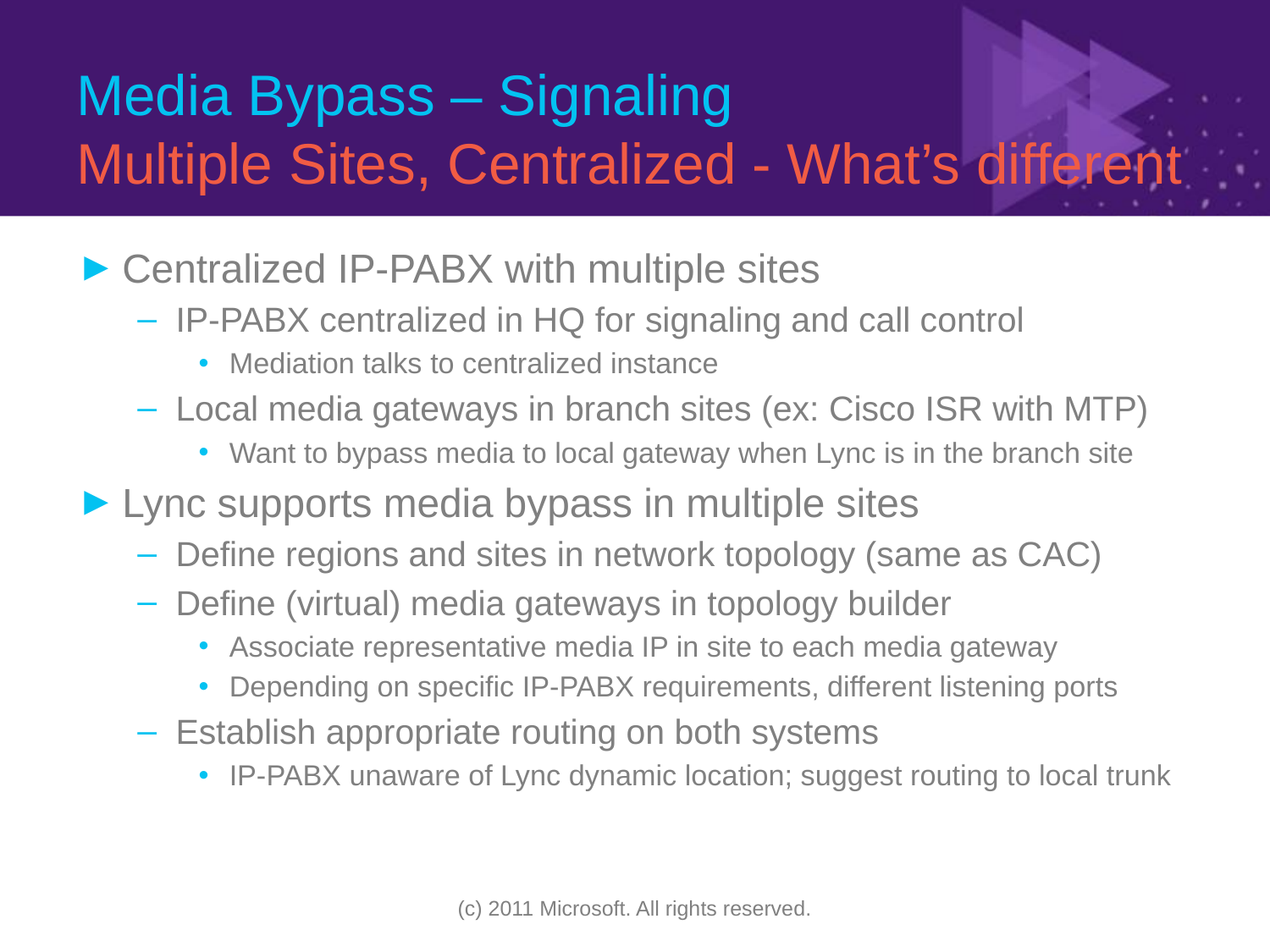

# Media Bypass – Signaling Multiple Sites, Centralized - What’s different
Centralized IP-PABX with multiple sites
IP-PABX centralized in HQ for signaling and call control
Mediation talks to centralized instance
Local media gateways in branch sites (ex: Cisco ISR with MTP)
Want to bypass media to local gateway when Lync is in the branch site
Lync supports media bypass in multiple sites
Define regions and sites in network topology (same as CAC)
Define (virtual) media gateways in topology builder
Associate representative media IP in site to each media gateway
Depending on specific IP-PABX requirements, different listening ports
Establish appropriate routing on both systems
IP-PABX unaware of Lync dynamic location; suggest routing to local trunk
(c) 2011 Microsoft. All rights reserved.